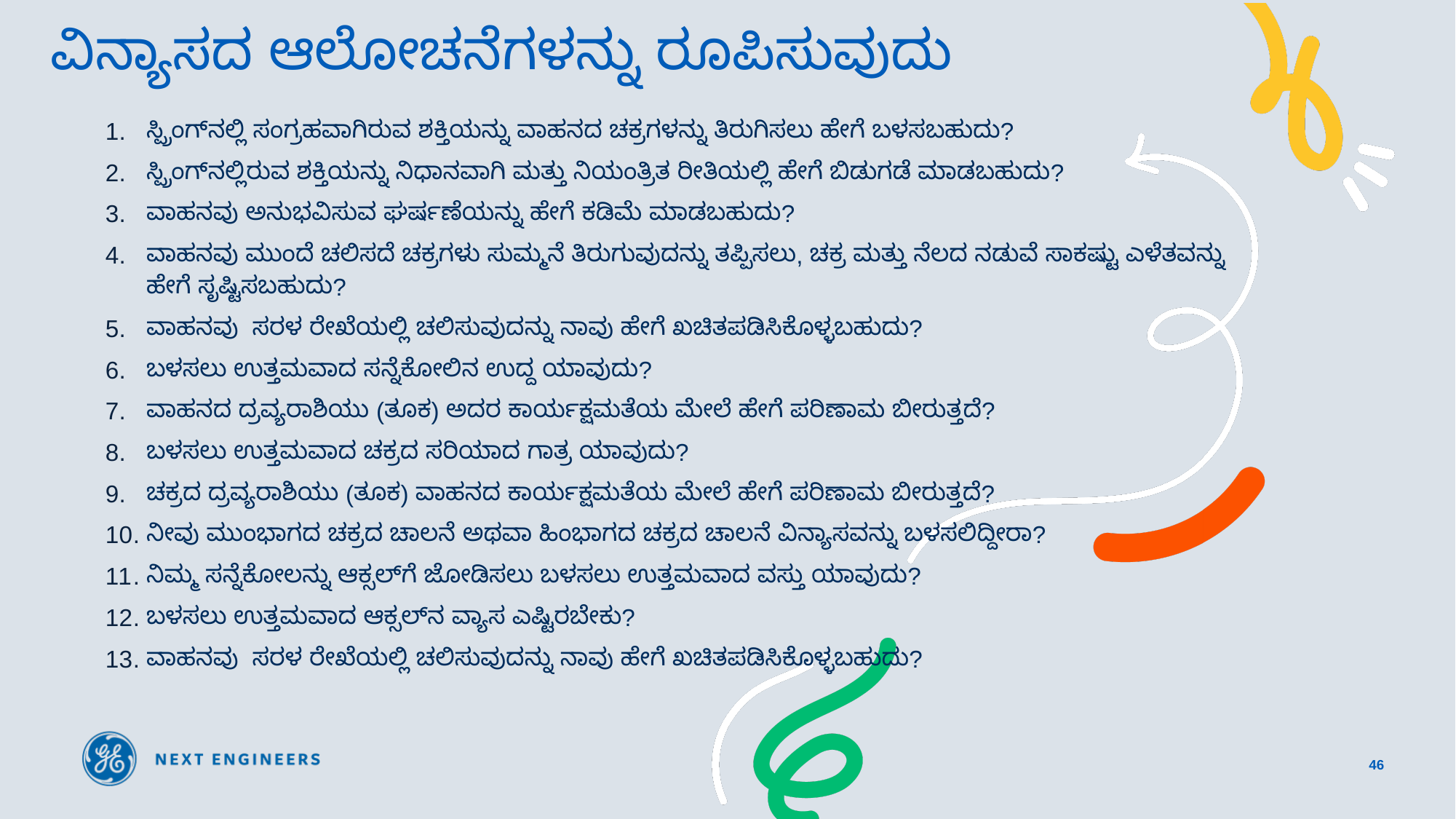

ವಿನ್ಯಾಸದ ಆಲೋಚನೆಗಳನ್ನು ರೂಪಿಸುವುದು
ಸ್ಪ್ರಿಂಗ್‌ನಲ್ಲಿ ಸಂಗ್ರಹವಾಗಿರುವ ಶಕ್ತಿಯನ್ನು ವಾಹನದ ಚಕ್ರಗಳನ್ನು ತಿರುಗಿಸಲು ಹೇಗೆ ಬಳಸಬಹುದು?
ಸ್ಪ್ರಿಂಗ್‌ನಲ್ಲಿರುವ ಶಕ್ತಿಯನ್ನು ನಿಧಾನವಾಗಿ ಮತ್ತು ನಿಯಂತ್ರಿತ ರೀತಿಯಲ್ಲಿ ಹೇಗೆ ಬಿಡುಗಡೆ ಮಾಡಬಹುದು?
ವಾಹನವು ಅನುಭವಿಸುವ ಘರ್ಷಣೆಯನ್ನು ಹೇಗೆ ಕಡಿಮೆ ಮಾಡಬಹುದು?
ವಾಹನವು ಮುಂದೆ ಚಲಿಸದೆ ಚಕ್ರಗಳು ಸುಮ್ಮನೆ ತಿರುಗುವುದನ್ನು ತಪ್ಪಿಸಲು, ಚಕ್ರ ಮತ್ತು ನೆಲದ ನಡುವೆ ಸಾಕಷ್ಟು ಎಳೆತವನ್ನು ಹೇಗೆ ಸೃಷ್ಟಿಸಬಹುದು?
ವಾಹನವು  ಸರಳ ರೇಖೆಯಲ್ಲಿ ಚಲಿಸುವುದನ್ನು ನಾವು ಹೇಗೆ ಖಚಿತಪಡಿಸಿಕೊಳ್ಳಬಹುದು?
ಬಳಸಲು ಉತ್ತಮವಾದ ಸನ್ನೆಕೋಲಿನ ಉದ್ದ ಯಾವುದು?
ವಾಹನದ ದ್ರವ್ಯರಾಶಿಯು (ತೂಕ) ಅದರ ಕಾರ್ಯಕ್ಷಮತೆಯ ಮೇಲೆ ಹೇಗೆ ಪರಿಣಾಮ ಬೀರುತ್ತದೆ?
ಬಳಸಲು ಉತ್ತಮವಾದ ಚಕ್ರದ ಸರಿಯಾದ ಗಾತ್ರ ಯಾವುದು?
ಚಕ್ರದ ದ್ರವ್ಯರಾಶಿಯು (ತೂಕ) ವಾಹನದ ಕಾರ್ಯಕ್ಷಮತೆಯ ಮೇಲೆ ಹೇಗೆ ಪರಿಣಾಮ ಬೀರುತ್ತದೆ?
ನೀವು ಮುಂಭಾಗದ ಚಕ್ರದ ಚಾಲನೆ ಅಥವಾ ಹಿಂಭಾಗದ ಚಕ್ರದ ಚಾಲನೆ ವಿನ್ಯಾಸವನ್ನು ಬಳಸಲಿದ್ದೀರಾ?
ನಿಮ್ಮ ಸನ್ನೆಕೋಲನ್ನು ಆಕ್ಸಲ್‌ಗೆ ಜೋಡಿಸಲು ಬಳಸಲು ಉತ್ತಮವಾದ ವಸ್ತು ಯಾವುದು?
ಬಳಸಲು ಉತ್ತಮವಾದ ಆಕ್ಸಲ್‌ನ ವ್ಯಾಸ ಎಷ್ಟಿರಬೇಕು?
ವಾಹನವು  ಸರಳ ರೇಖೆಯಲ್ಲಿ ಚಲಿಸುವುದನ್ನು ನಾವು ಹೇಗೆ ಖಚಿತಪಡಿಸಿಕೊಳ್ಳಬಹುದು?

46